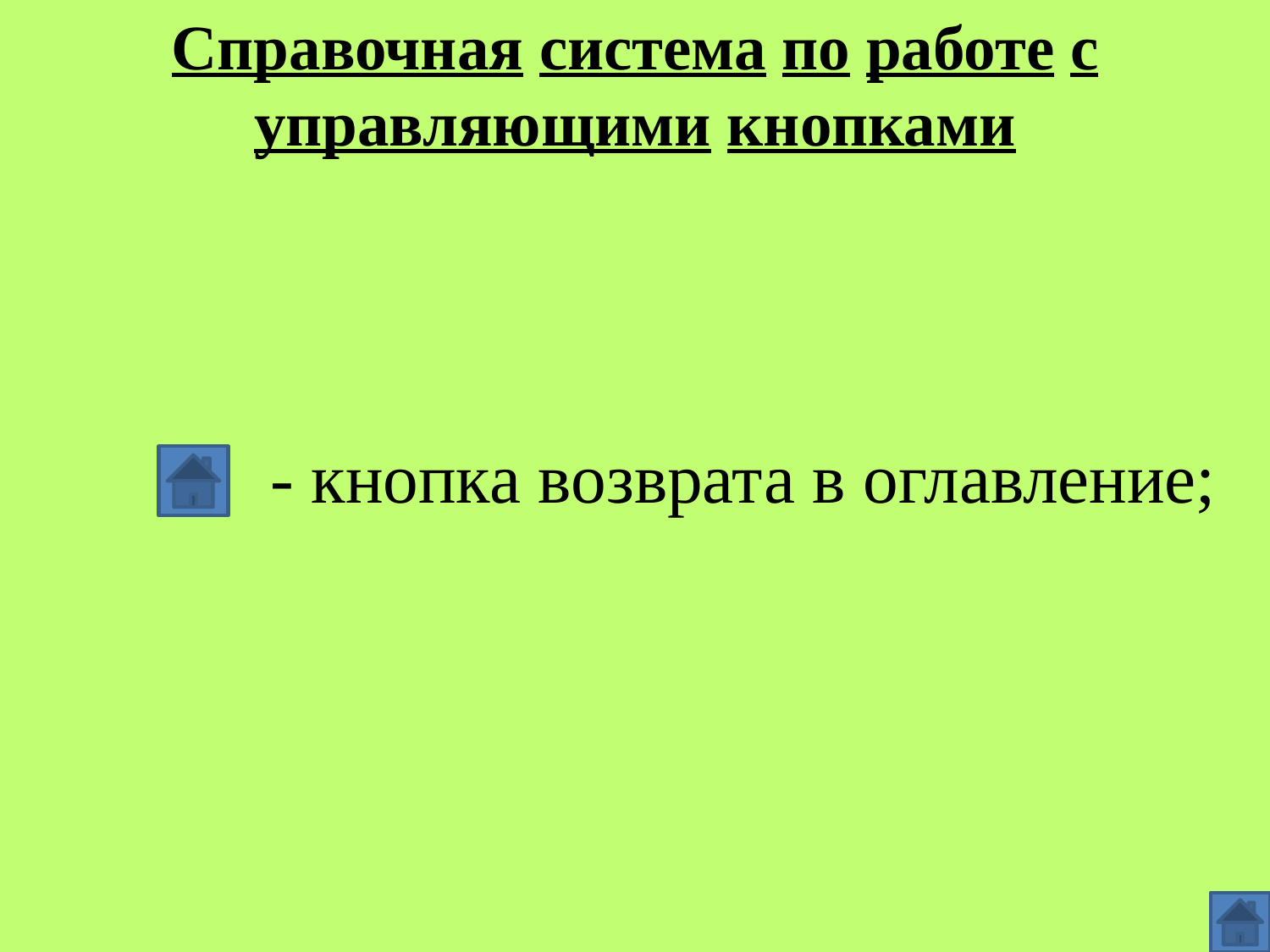

Справочная система по работе с управляющими кнопками
- кнопка возврата в оглавление;